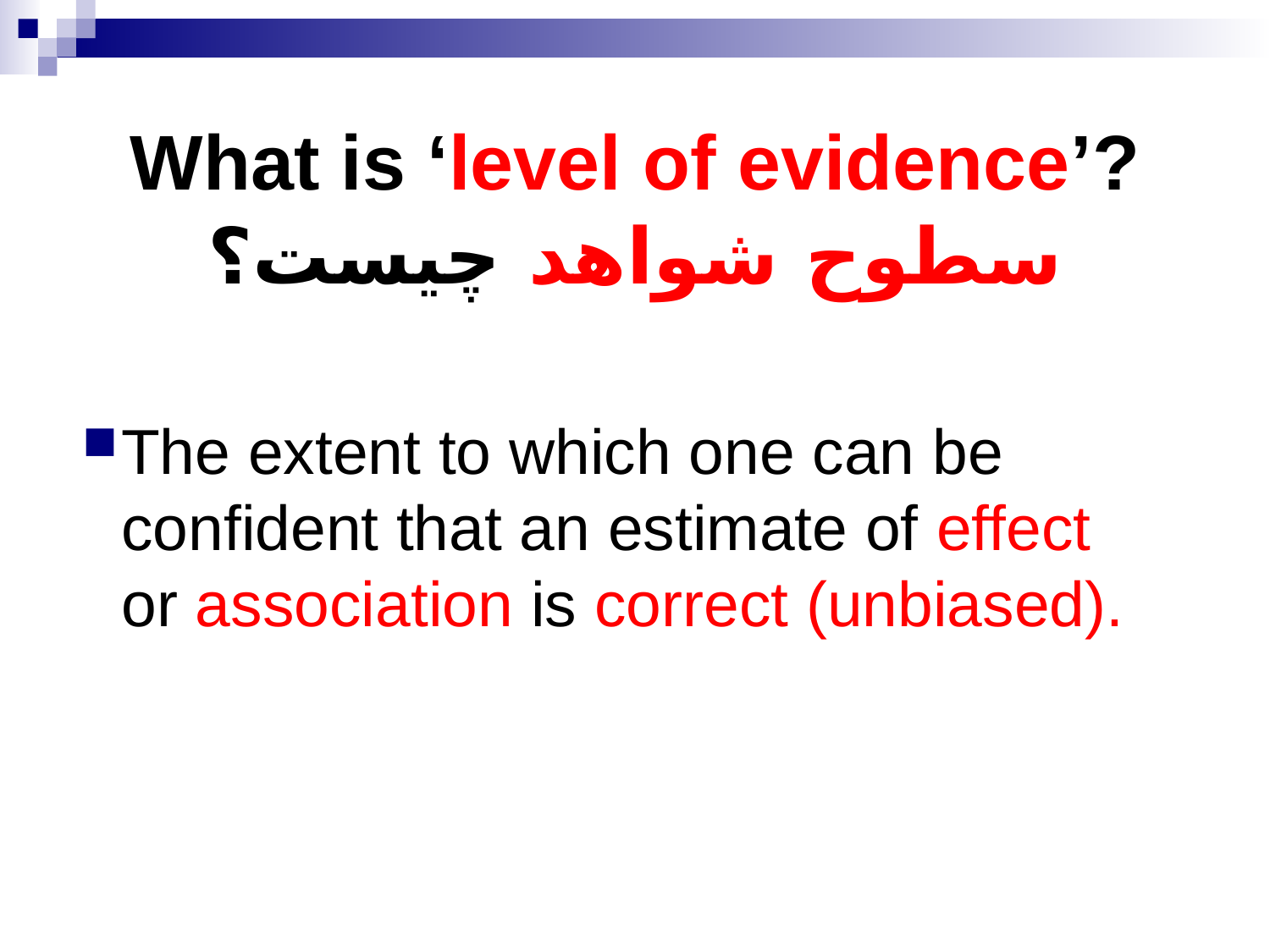

# What is ‘level of evidence’? سطوح شواهد چيست؟
The extent to which one can be confident that an estimate of effect or association is correct (unbiased).